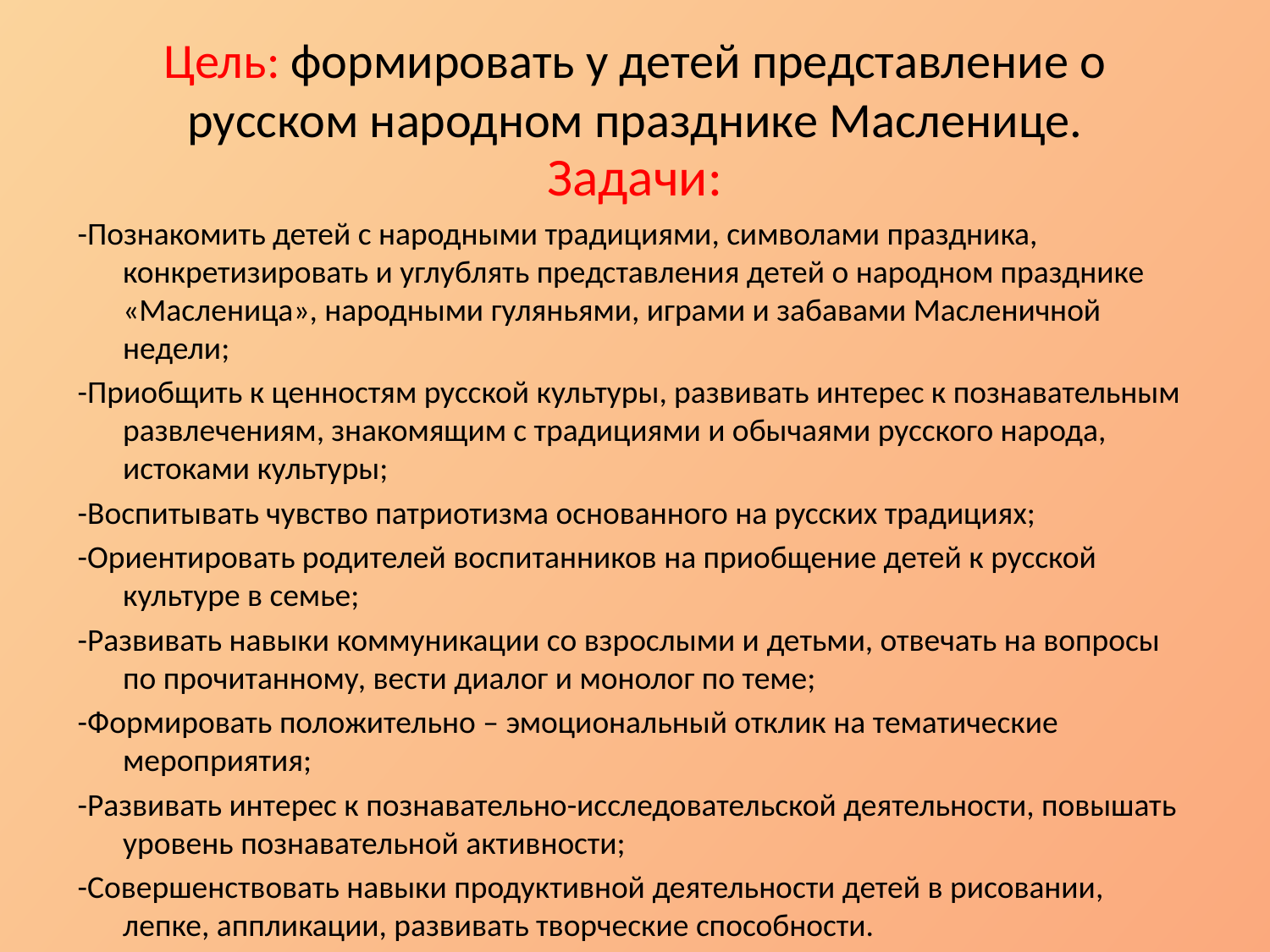

# Цель: формировать у детей представление о русском народном празднике Масленице.
Задачи:
-Познакомить детей с народными традициями, символами праздника, конкретизировать и углублять представления детей о народном празднике «Масленица», народными гуляньями, играми и забавами Масленичной недели;
-Приобщить к ценностям русской культуры, развивать интерес к познавательным развлечениям, знакомящим с традициями и обычаями русского народа, истоками культуры;
-Воспитывать чувство патриотизма основанного на русских традициях;
-Ориентировать родителей воспитанников на приобщение детей к русской культуре в семье;
-Развивать навыки коммуникации со взрослыми и детьми, отвечать на вопросы по прочитанному, вести диалог и монолог по теме;
-Формировать положительно – эмоциональный отклик на тематические мероприятия;
-Развивать интерес к познавательно-исследовательской деятельности, повышать уровень познавательной активности;
-Совершенствовать навыки продуктивной деятельности детей в рисовании, лепке, аппликации, развивать творческие способности.